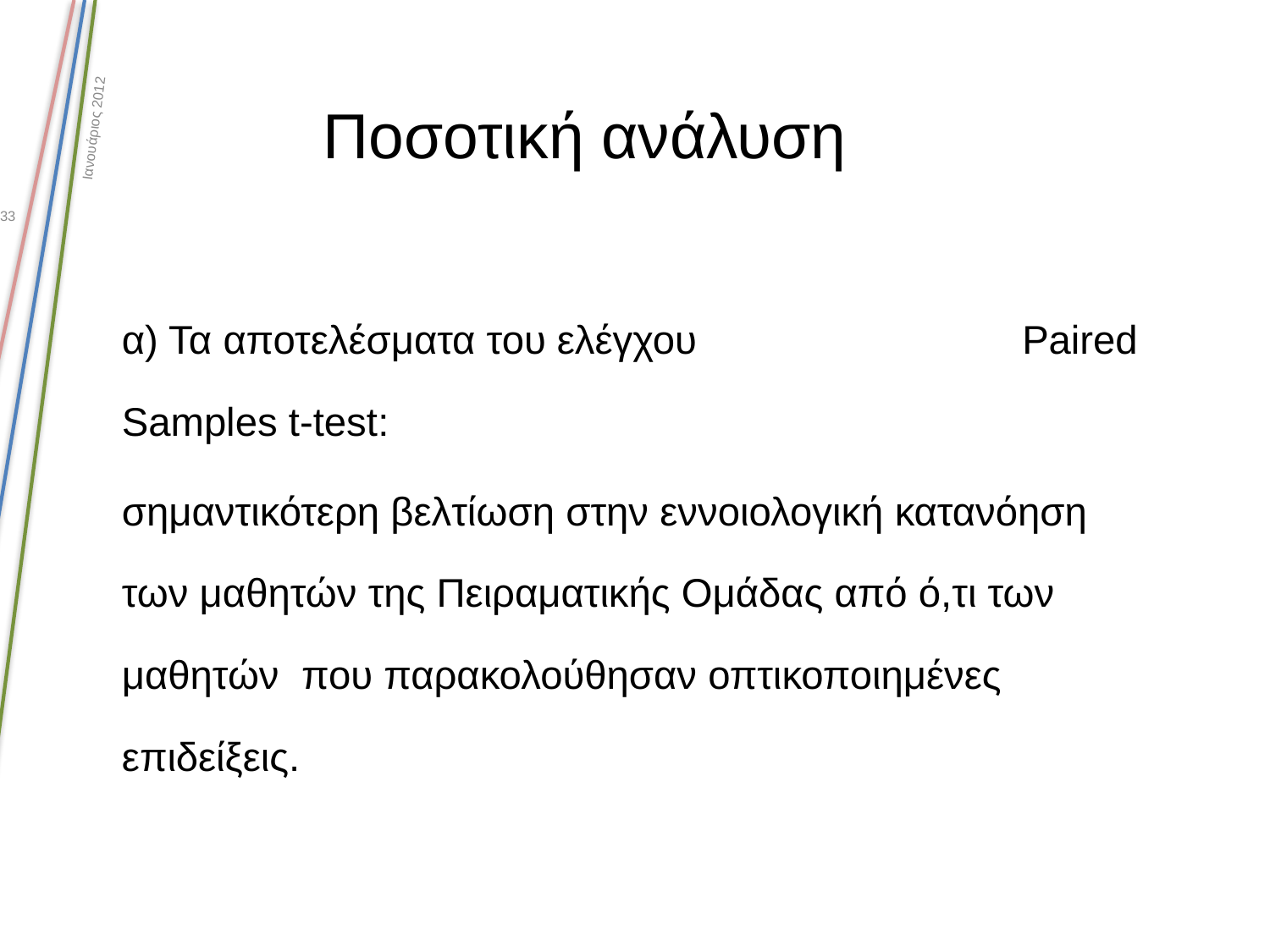

# Ποσοτική ανάλυση
Ιανουάριος 2012
33
α) Τα αποτελέσματα του ελέγχου                             Paired Samples t-test:
σημαντικότερη βελτίωση στην εννοιολογική κατανόηση των μαθητών της Πειραματικής Ομάδας από ό,τι των μαθητών  που παρακολούθησαν οπτικοποιημένες επιδείξεις.